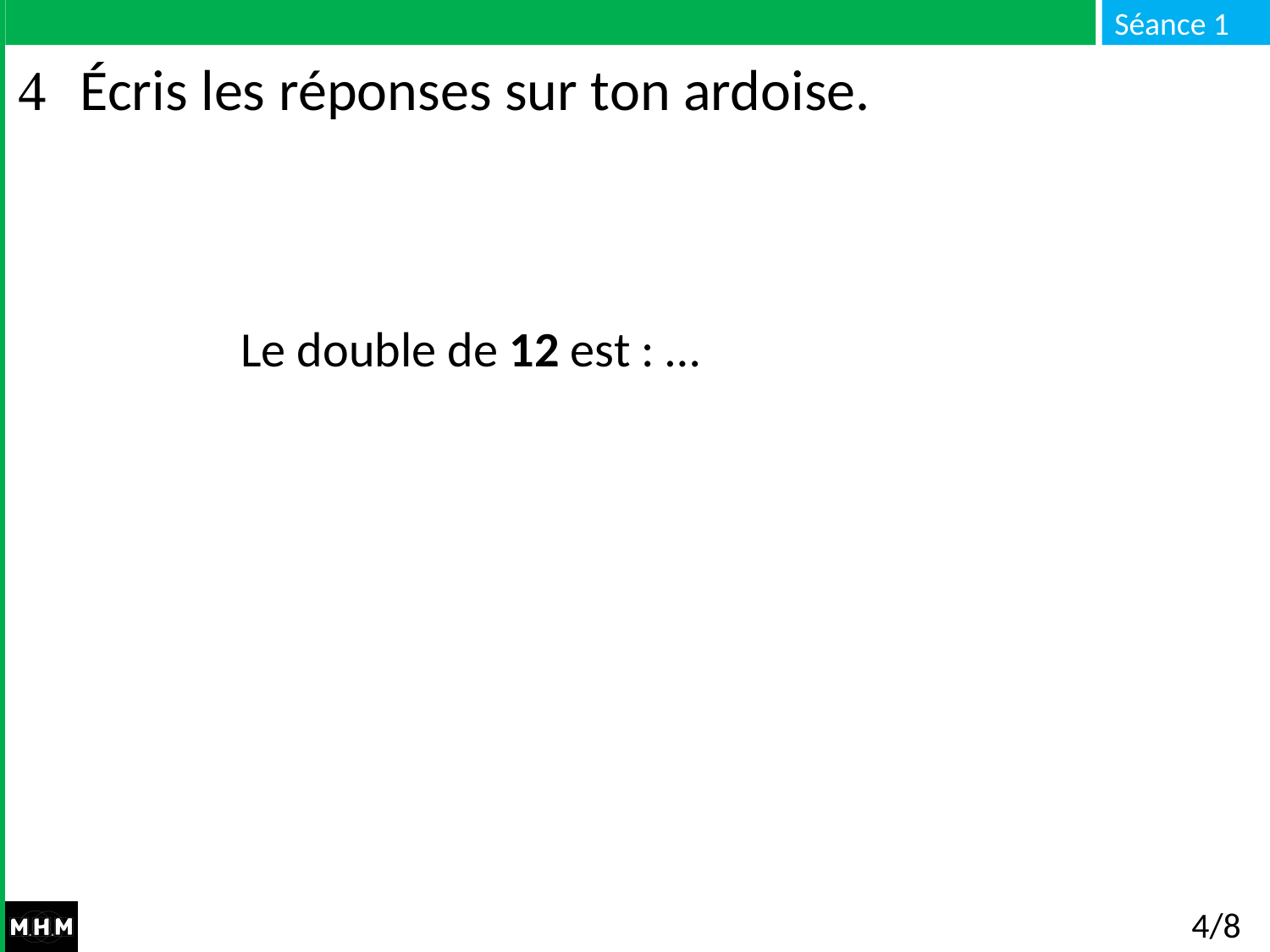

# Écris les réponses sur ton ardoise.
Le double de 12 est : …

4/8